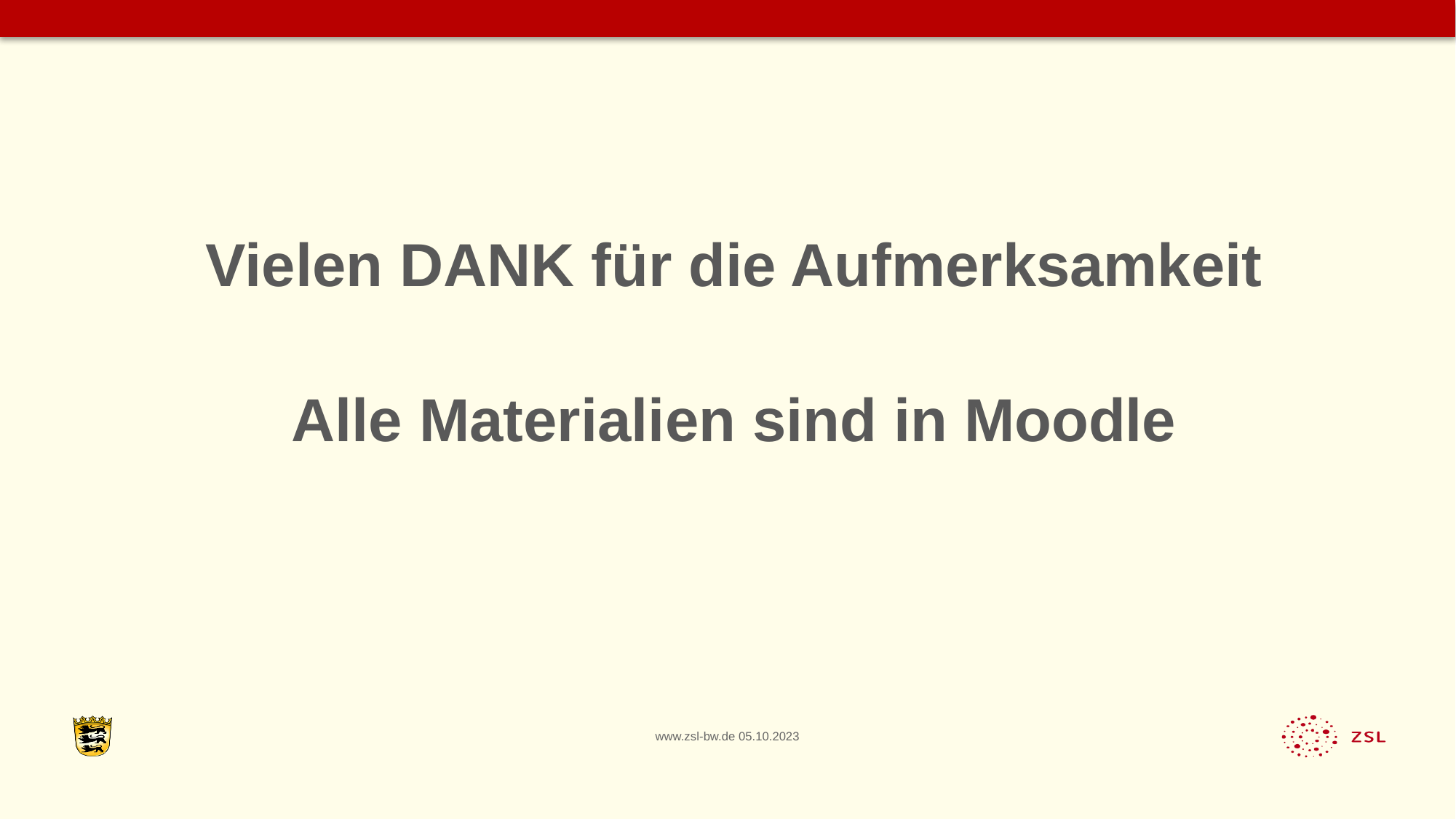

#
Vielen DANK für die Aufmerksamkeit

Alle Materialien sind in Moodle